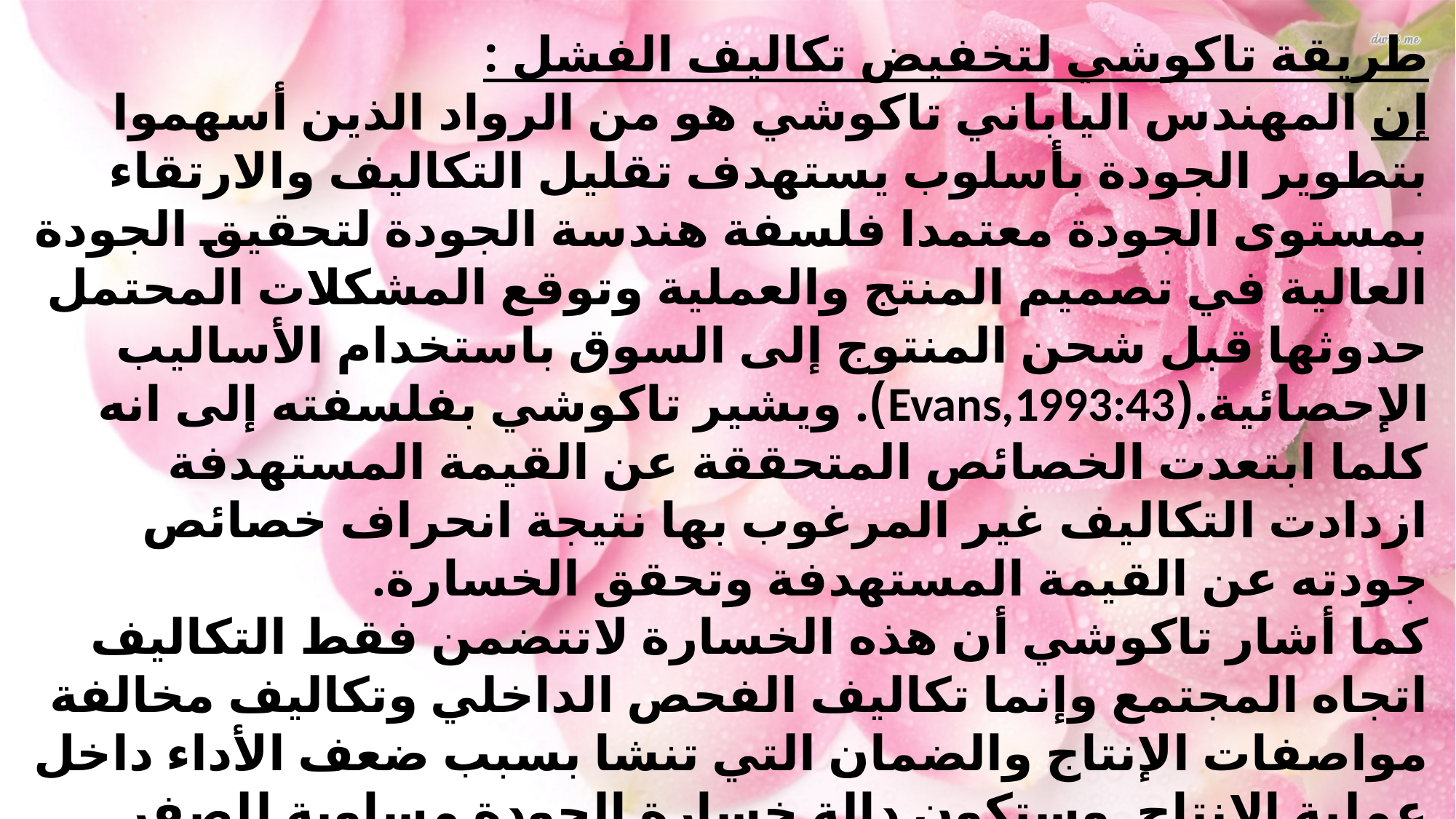

طريقة تاكوشي لتخفيض تكاليف الفشل :
إن المهندس الياباني تاكوشي هو من الرواد الذين أسهموا بتطوير الجودة بأسلوب يستهدف تقليل التكاليف والارتقاء بمستوى الجودة معتمدا فلسفة هندسة الجودة لتحقيق الجودة العالية في تصميم المنتج والعملية وتوقع المشكلات المحتمل حدوثها قبل شحن المنتوج إلى السوق باستخدام الأساليب الإحصائية.(Evans,1993:43). ويشير تاكوشي بفلسفته إلى انه كلما ابتعدت الخصائص المتحققة عن القيمة المستهدفة ازدادت التكاليف غير المرغوب بها نتيجة انحراف خصائص جودته عن القيمة المستهدفة وتحقق الخسارة.
كما أشار تاكوشي أن هذه الخسارة لاتتضمن فقط التكاليف اتجاه المجتمع وإنما تكاليف الفحص الداخلي وتكاليف مخالفة مواصفات الإنتاج والضمان التي تنشا بسبب ضعف الأداء داخل عملية الإنتاج. وستكون دالة خسارة الجودة مساوية للصفر عندما تتطابق خصائص الجودة المتحققة فعلا للمنتج وتماما مع القيمة المستهدفة وليس أن تكون ضمن المواصفة المحددة